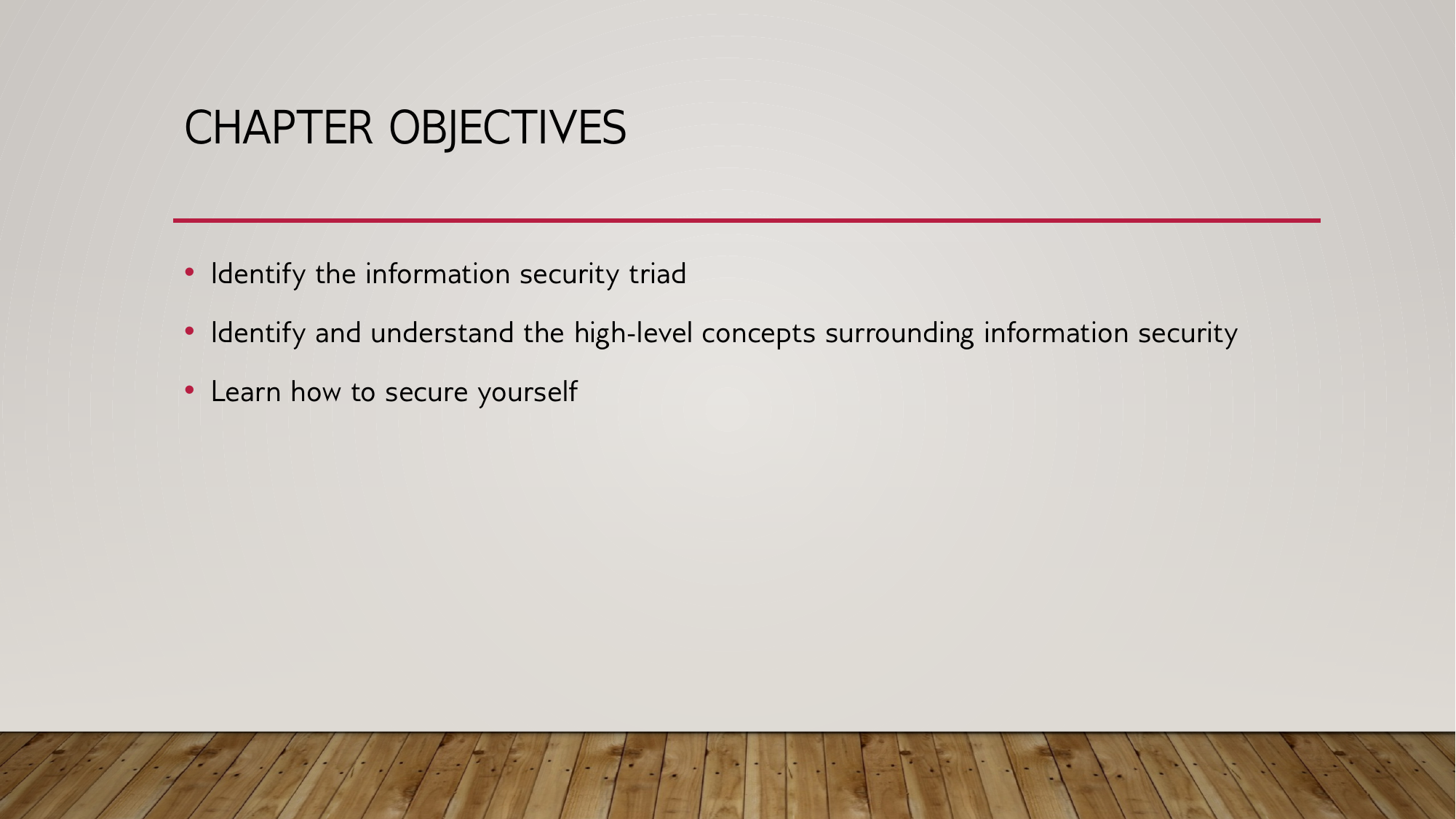

# Chapter objectives
Identify the information security triad
Identify and understand the high-level concepts surrounding information security
Learn how to secure yourself